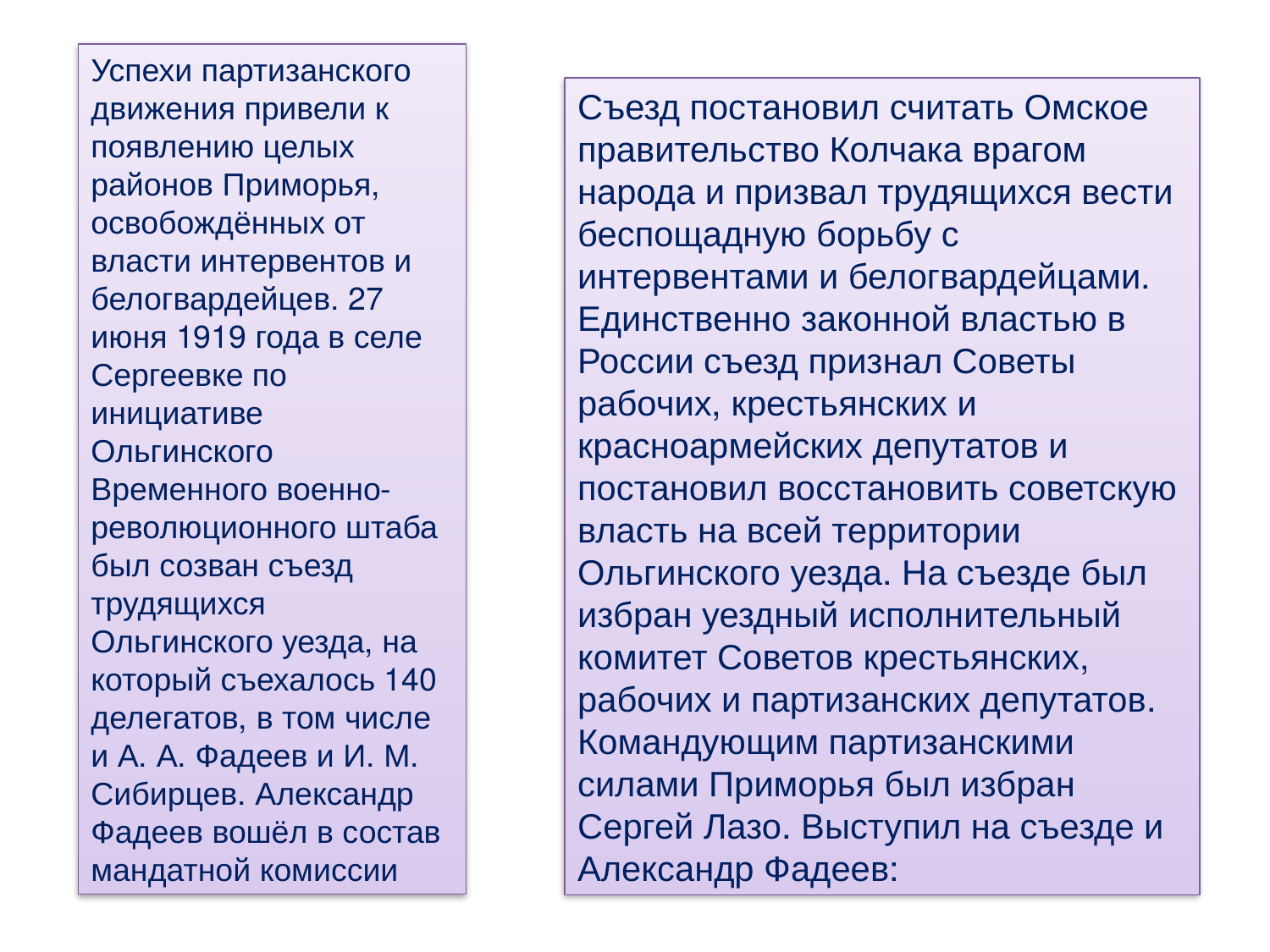

Успехи партизанского движения привели к появлению целых районов Приморья, освобождённых от власти интервентов и белогвардейцев. 27 июня 1919 года в селе Сергеевке по инициативе Ольгинского Временного военно-революционного штаба был созван съезд трудящихся Ольгинского уезда, на который съехалось 140 делегатов, в том числе и А. А. Фадеев и И. М. Сибирцев. Александр Фадеев вошёл в состав мандатной комиссии
Съезд постановил считать Омское правительство Колчака врагом народа и призвал трудящихся вести беспощадную борьбу с интервентами и белогвардейцами. Единственно законной властью в России съезд признал Советы рабочих, крестьянских и красноармейских депутатов и постановил восстановить советскую власть на всей территории Ольгинского уезда. На съезде был избран уездный исполнительный комитет Советов крестьянских, рабочих и партизанских депутатов. Командующим партизанскими силами Приморья был избран Сергей Лазо. Выступил на съезде и Александр Фадеев: